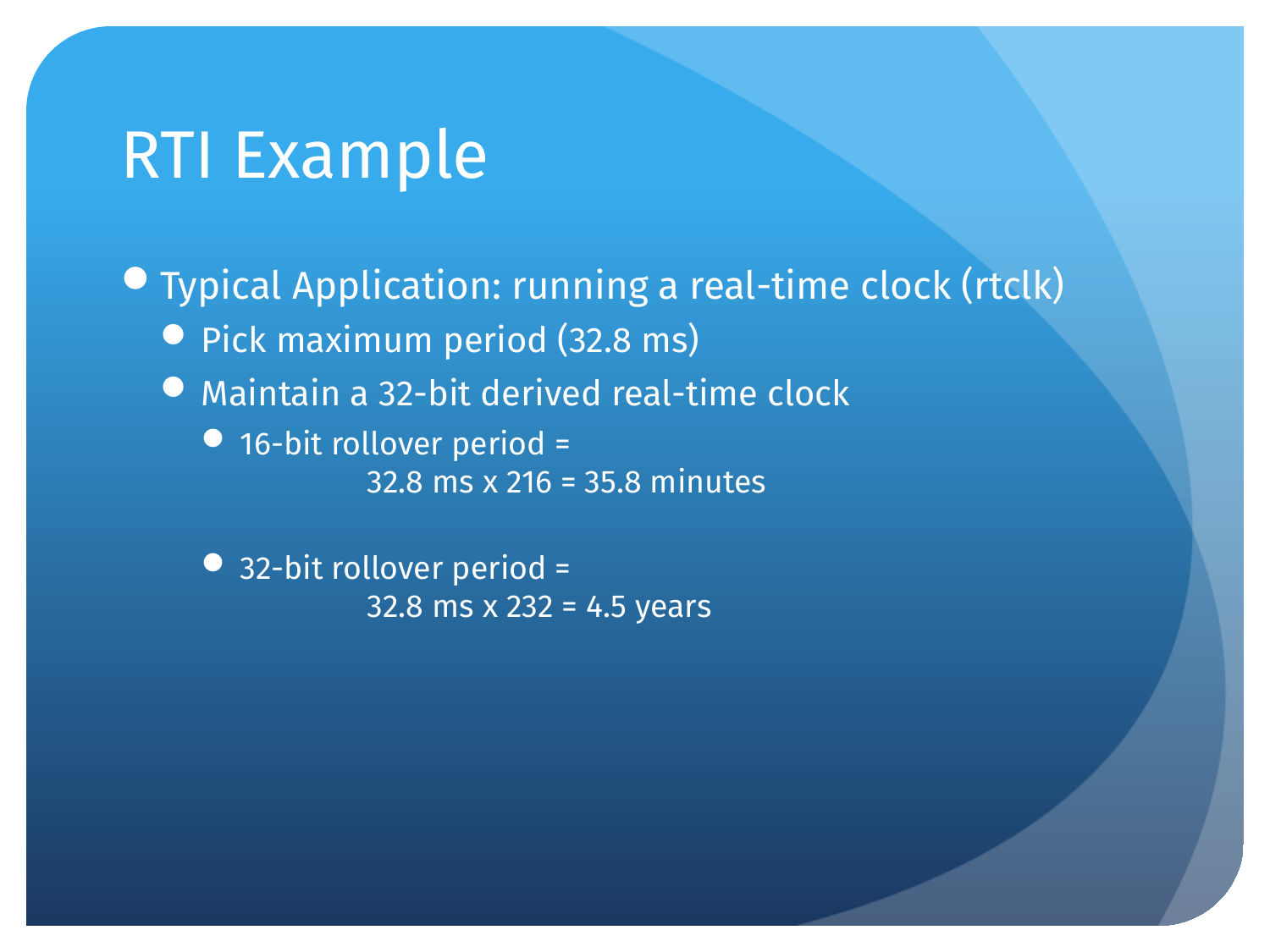

# RTI Example
Typical Application: running a real-time clock (rtclk)
Pick maximum period (32.8 ms)
Maintain a 32-bit derived real-time clock
16-bit rollover period =
	32.8 ms x 216 = 35.8 minutes
32-bit rollover period =
	32.8 ms x 232 = 4.5 years